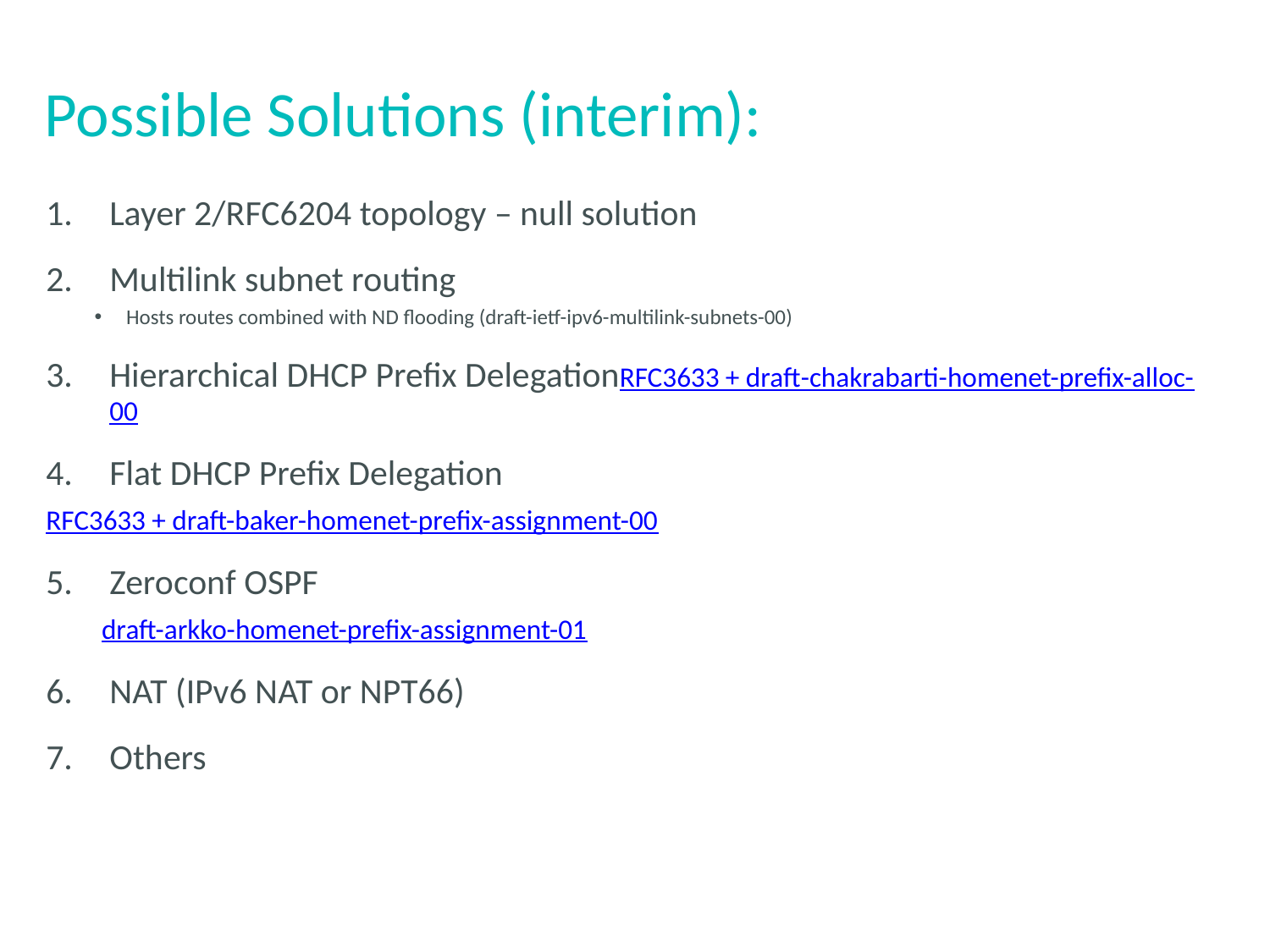

# Possible Solutions (interim):
Layer 2/RFC6204 topology – null solution
Multilink subnet routing
Hosts routes combined with ND flooding (draft-ietf-ipv6-multilink-subnets-00)
Hierarchical DHCP Prefix DelegationRFC3633 + draft-chakrabarti-homenet-prefix-alloc-00
Flat DHCP Prefix Delegation
	RFC3633 + draft-baker-homenet-prefix-assignment-00
Zeroconf OSPF
draft-arkko-homenet-prefix-assignment-01
NAT (IPv6 NAT or NPT66)
Others